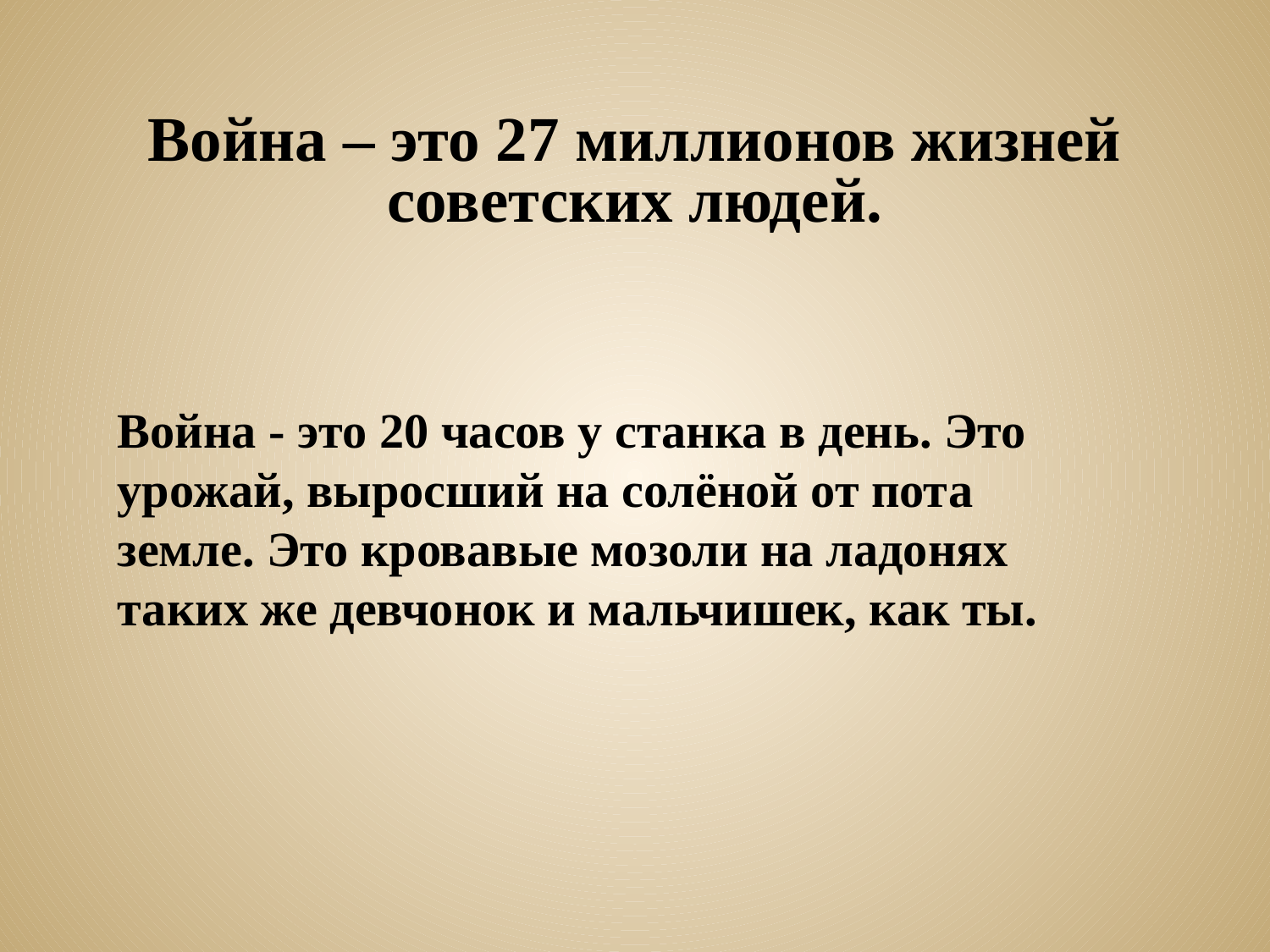

Война – это 27 миллионов жизней советских людей.

Война - это 20 часов у станка в день. Это урожай, выросший на солёной от пота земле. Это кровавые мозоли на ладонях таких же девчонок и мальчишек, как ты.